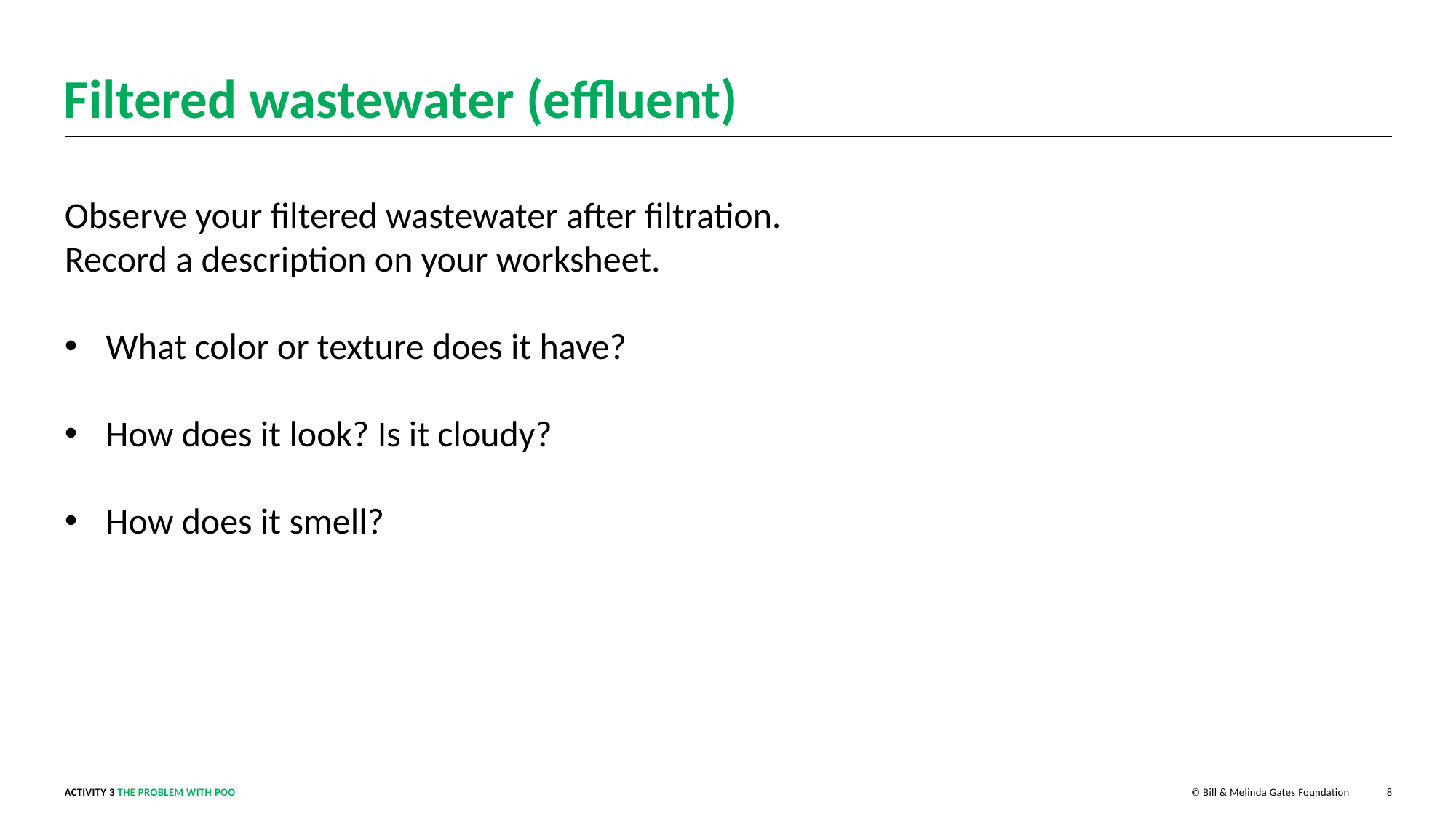

# Filtered wastewater (effluent)
Observe your filtered wastewater after filtration.
Record a description on your worksheet.

What color or texture does it have?

How does it look? Is it cloudy?

How does it smell?

8
ACTIVITY 3 THE PROBLEM WITH POO